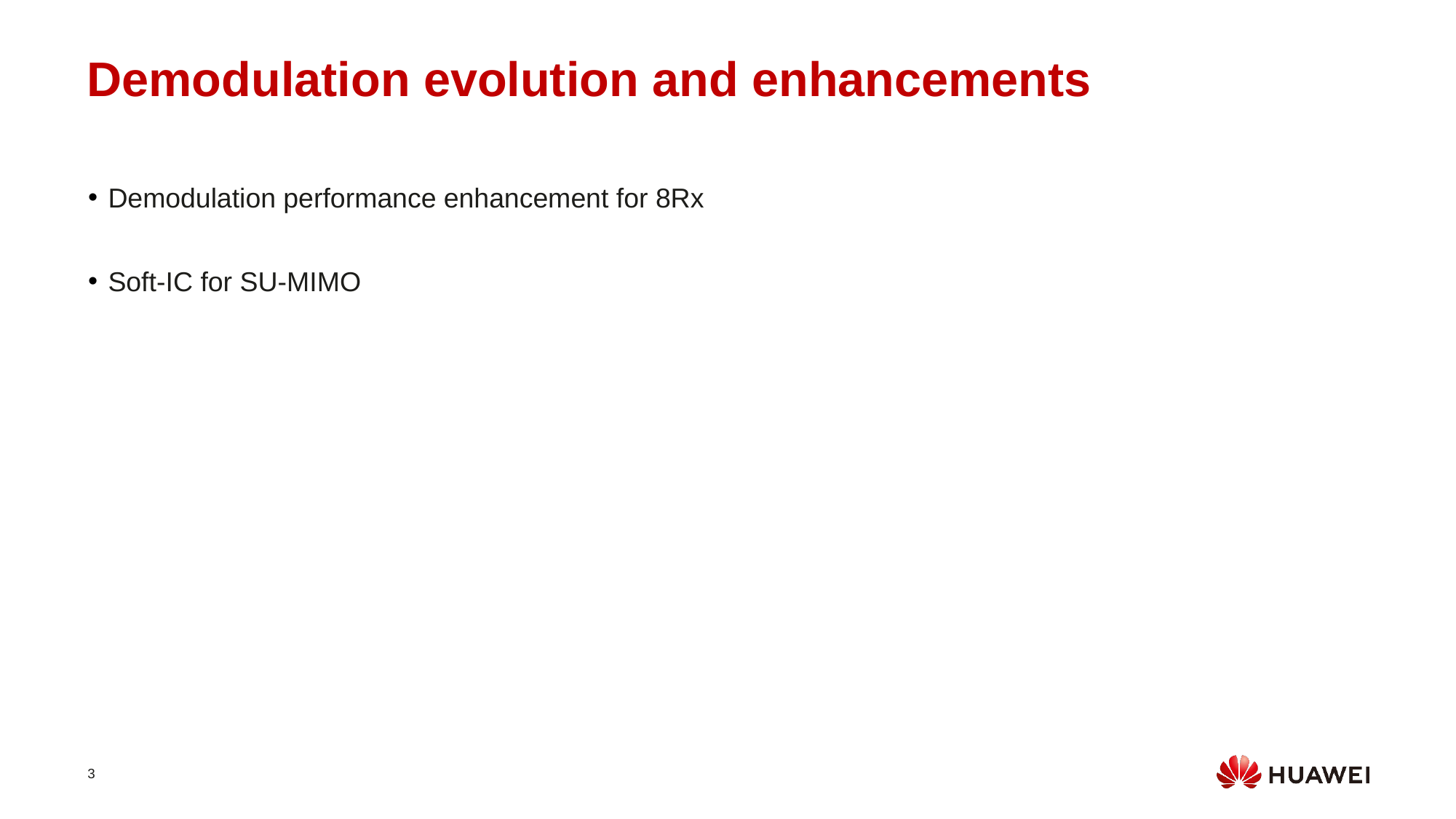

Demodulation evolution and enhancements

Demodulation performance enhancement for 8Rx

Soft-IC for SU-MIMO